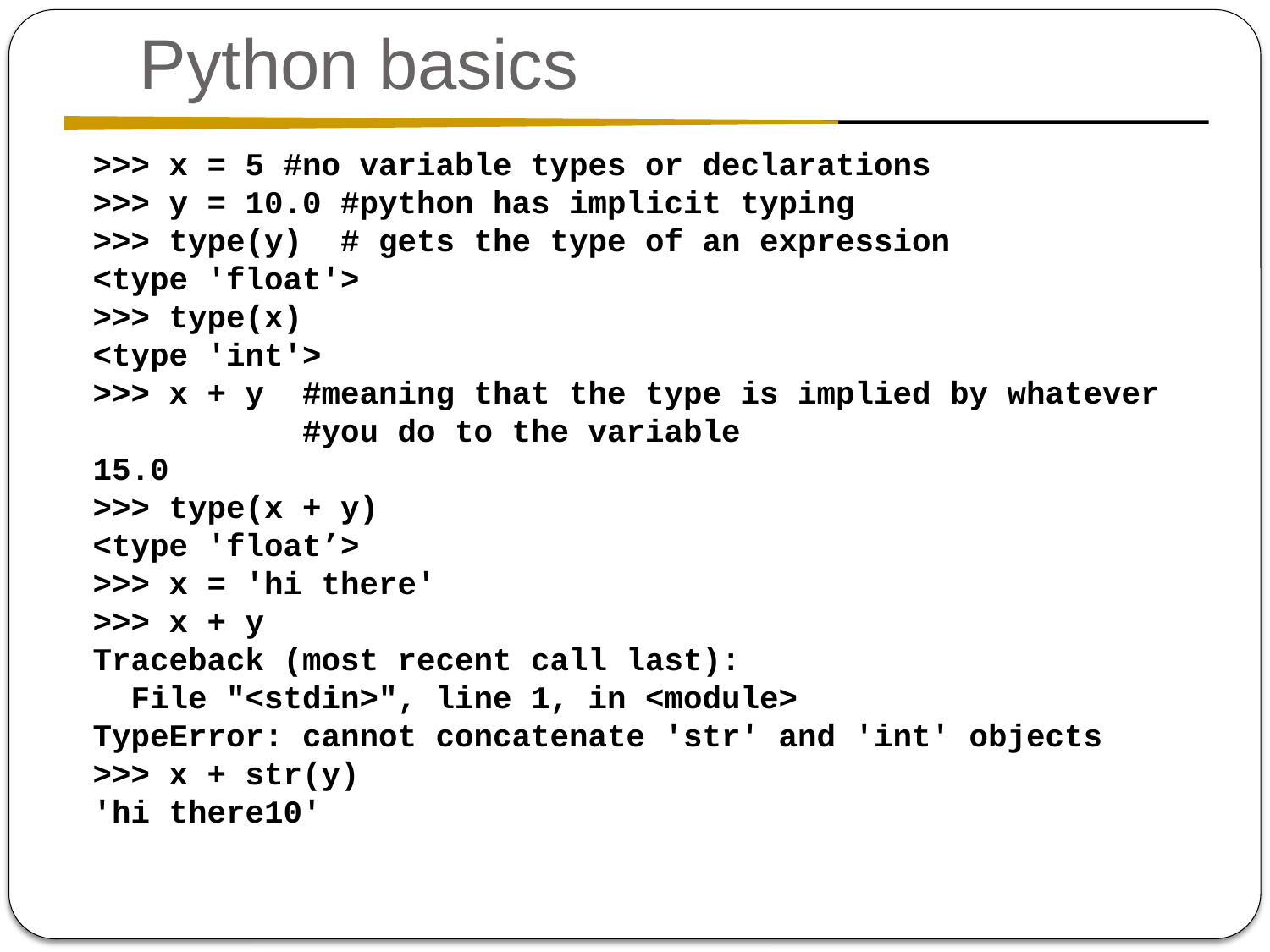

# Python basics
>>> x = 5 #no variable types or declarations
>>> y = 10.0 #python has implicit typing
>>> type(y)  # gets the type of an expression
<type 'float'>
>>> type(x)
<type 'int'>
>>> x + y  #meaning that the type is implied by whatever
           #you do to the variable
15.0
>>> type(x + y)
<type 'float’>
>>> x = 'hi there'
>>> x + y
Traceback (most recent call last):
  File "<stdin>", line 1, in <module>
TypeError: cannot concatenate 'str' and 'int' objects
>>> x + str(y)
'hi there10'